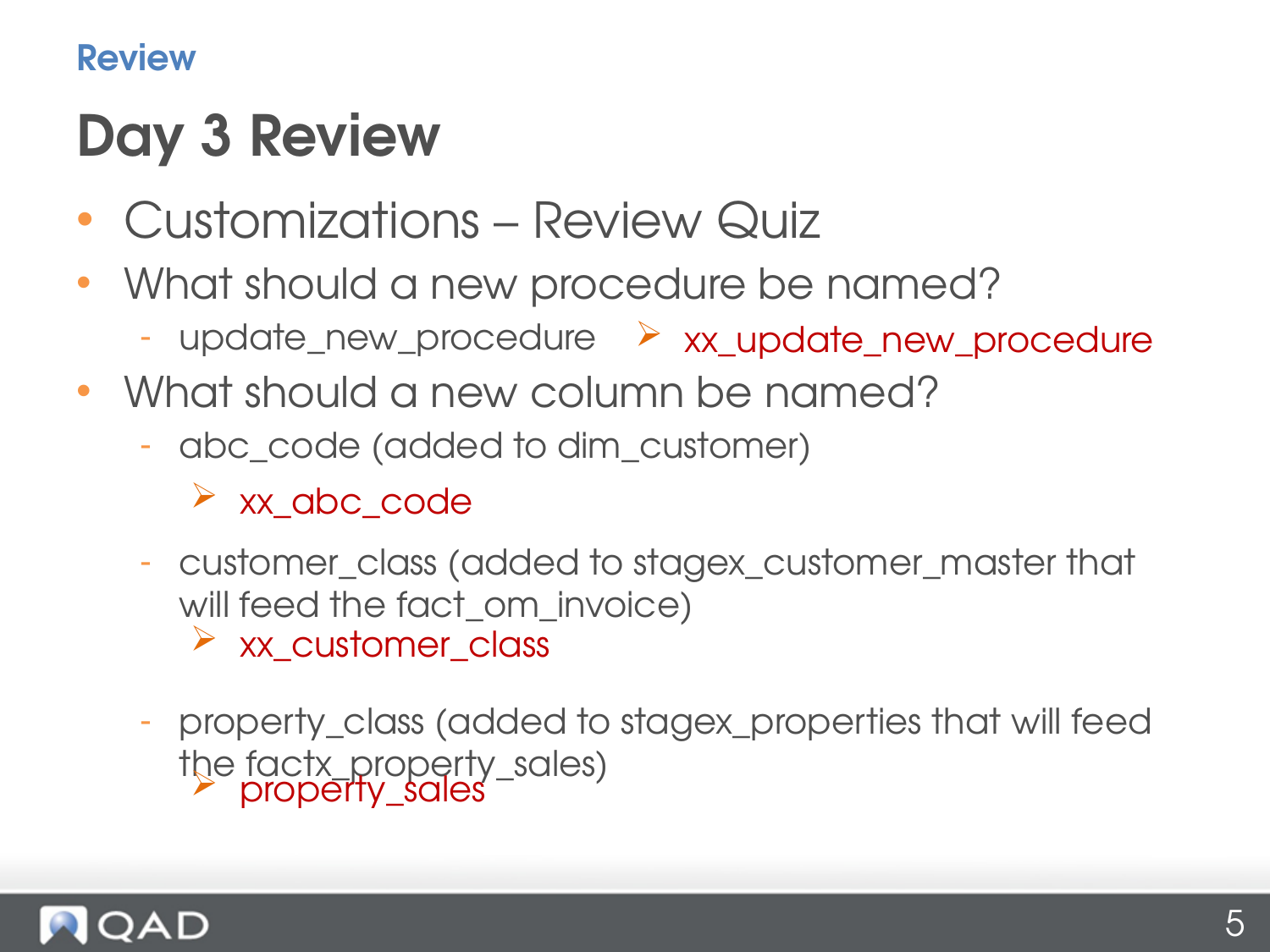

Review
Day 3 Review
Customizations – Review Quiz
What should a new procedure be named?
update_new_procedure
What should a new column be named?
abc_code (added to dim_customer)

customer_class (added to stagex_customer_master that will feed the fact_om_invoice)

property_class (added to stagex_properties that will feed the factx_property_sales)

  xx_update_new_procedure
  xx_abc_code
  xx_customer_class
  property_sales
5